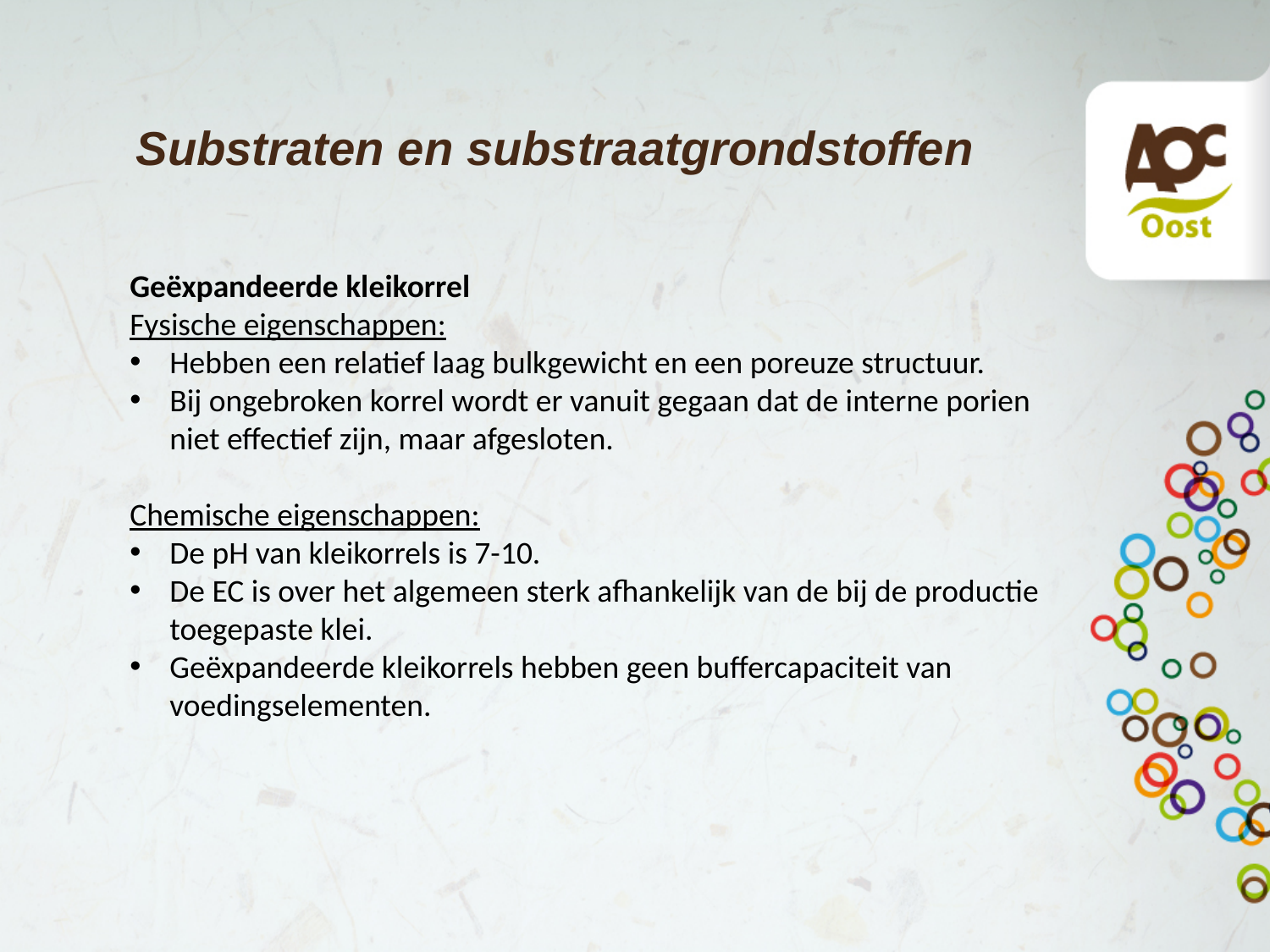

# Substraten en substraatgrondstoffen

Geëxpandeerde kleikorrel
Fysische eigenschappen:
Hebben een relatief laag bulkgewicht en een poreuze structuur.
Bij ongebroken korrel wordt er vanuit gegaan dat de interne porien niet effectief zijn, maar afgesloten.

Chemische eigenschappen:
De pH van kleikorrels is 7-10.
De EC is over het algemeen sterk afhankelijk van de bij de productie toegepaste klei.
Geëxpandeerde kleikorrels hebben geen buffercapaciteit van voedingselementen.